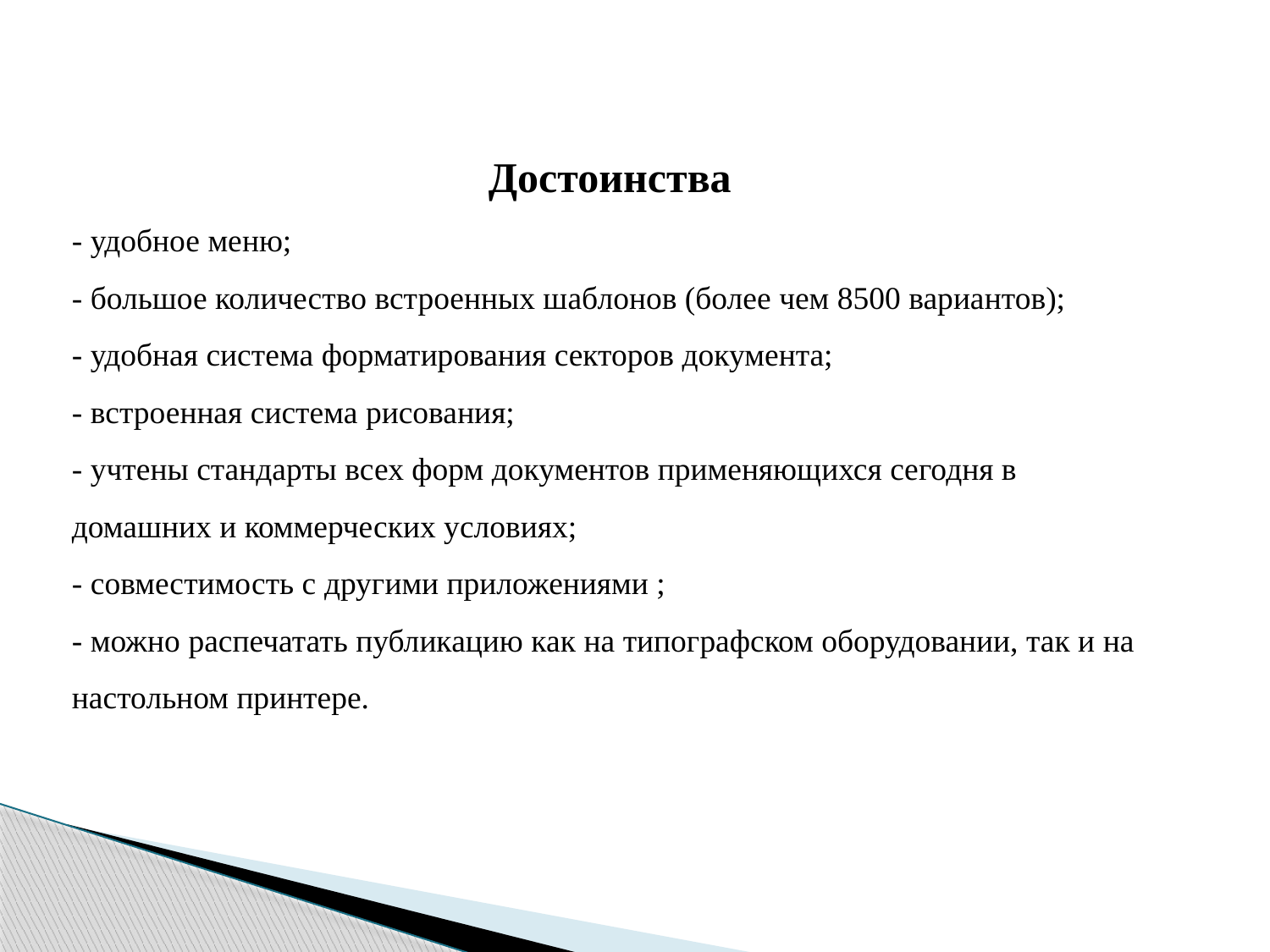

Достоинства
- удобное меню;
- большое количество встроенных шаблонов (более чем 8500 вариантов);
- удобная система форматирования секторов документа;
- встроенная система рисования;
- учтены стандарты всех форм документов применяющихся сегодня в домашних и коммерческих условиях;
- совместимость с другими приложениями ;
- можно распечатать публикацию как на типографском оборудовании, так и на настольном принтере.